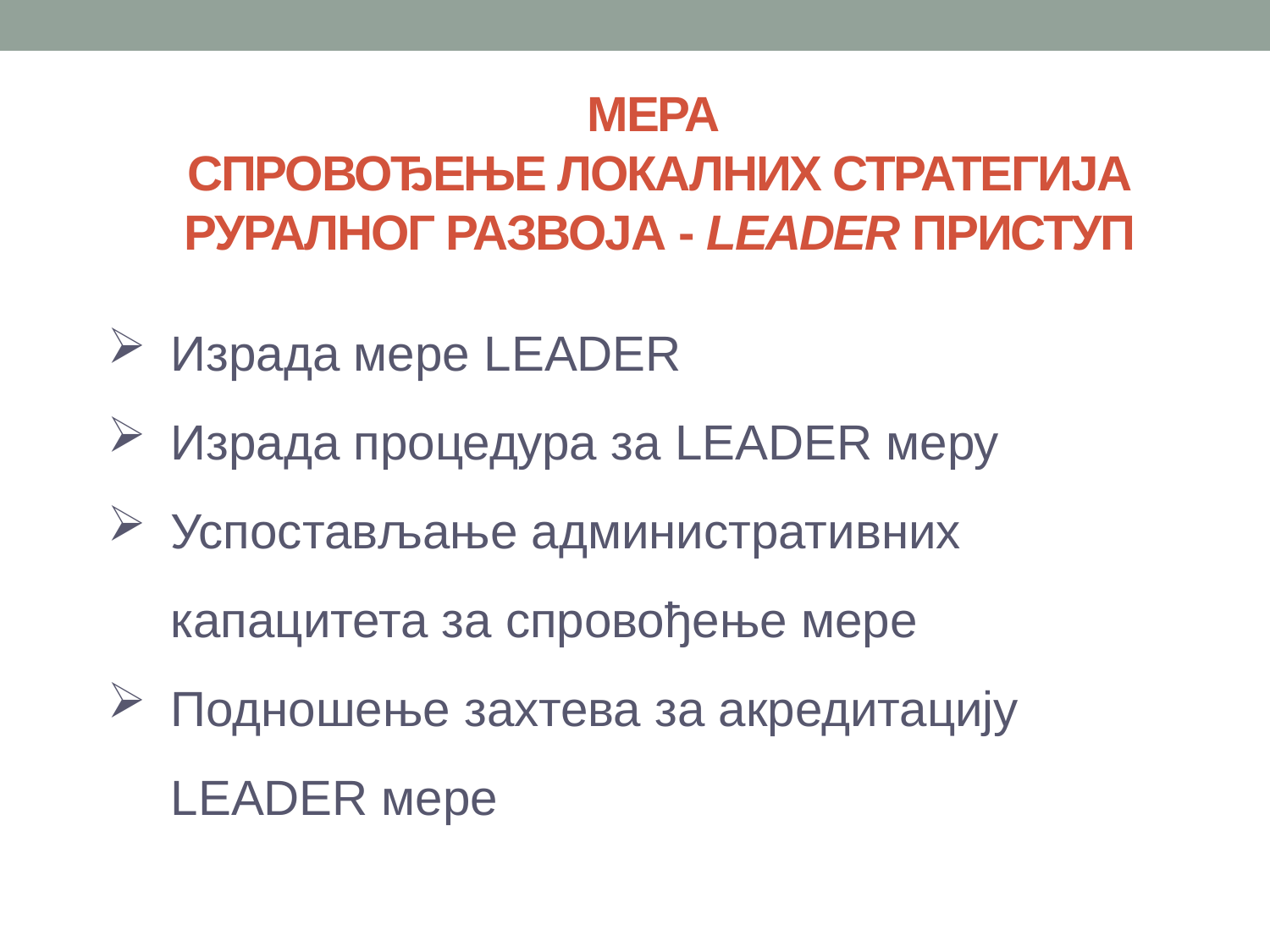

Мера
Спровођење локалних стратегија руралног развоја - LEADER приступ
Израда мере LEADER
Израда процедура за LEADER меру
Успостављање административних капацитета за спровођење мере
Подношење захтева за акредитацију LEADER мере